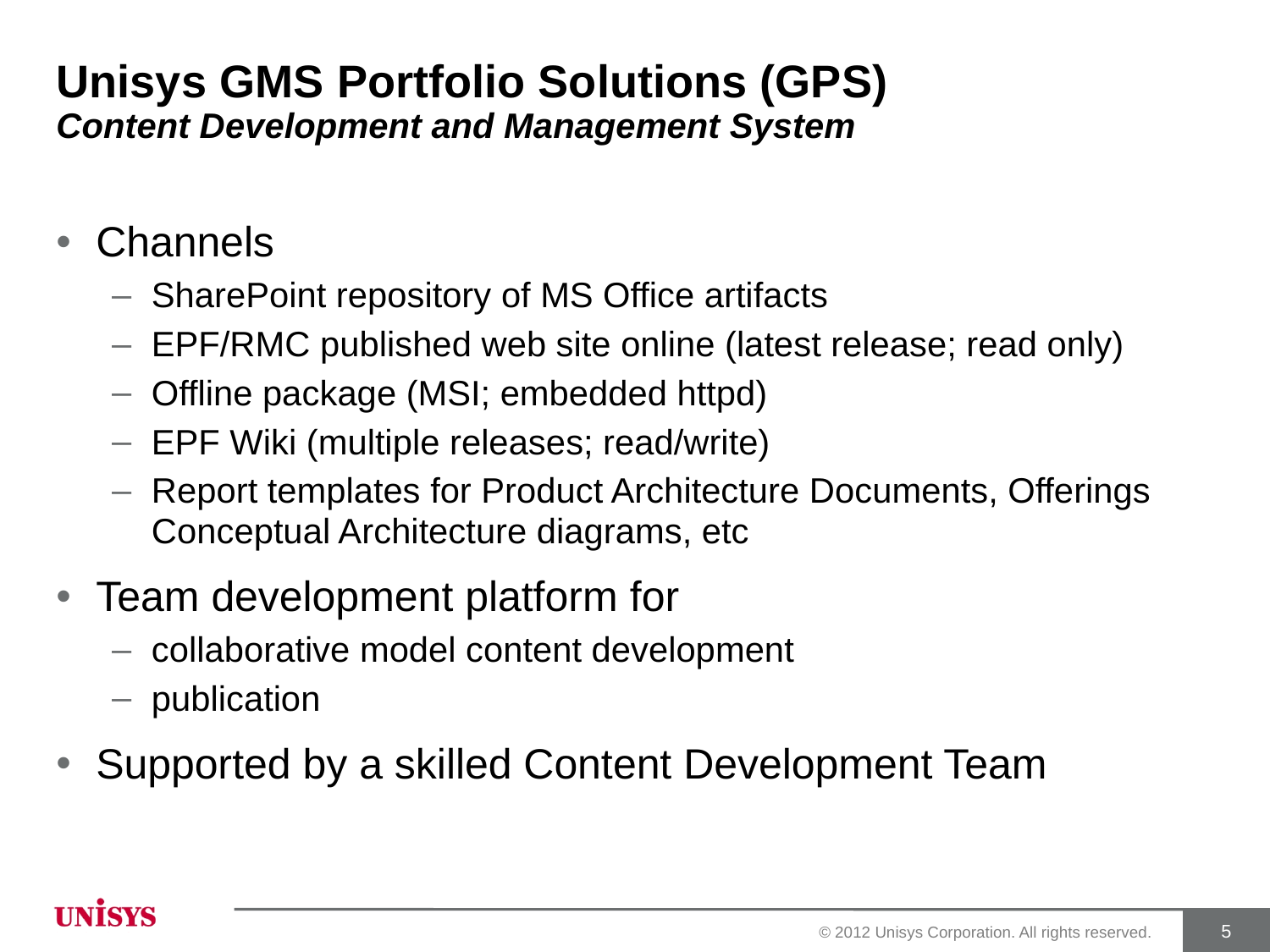

# Unisys GMS Portfolio Solutions (GPS) Content Development and Management System
Channels
SharePoint repository of MS Office artifacts
EPF/RMC published web site online (latest release; read only)
Offline package (MSI; embedded httpd)
EPF Wiki (multiple releases; read/write)
Report templates for Product Architecture Documents, Offerings Conceptual Architecture diagrams, etc
Team development platform for
collaborative model content development
publication
Supported by a skilled Content Development Team